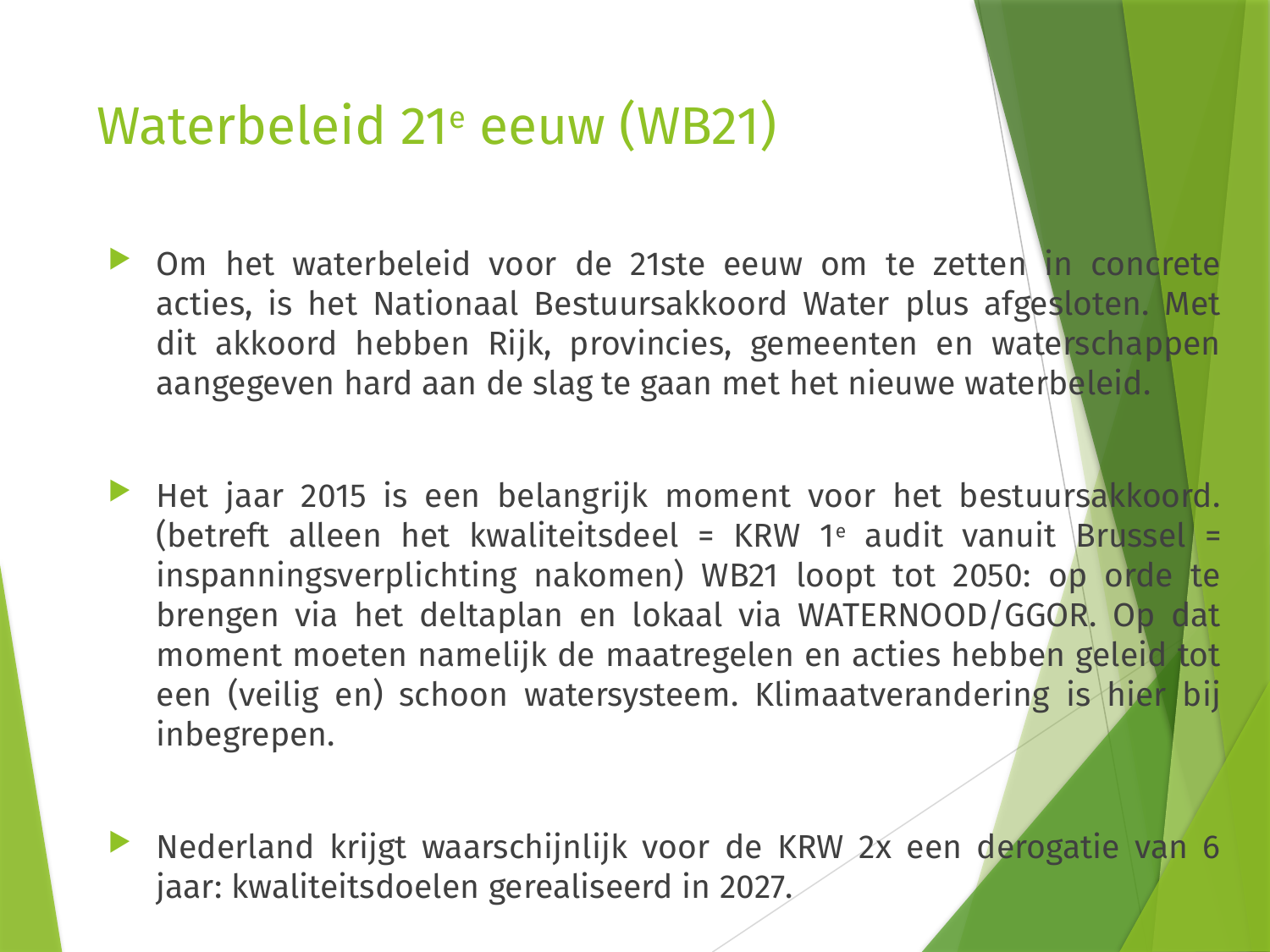

# Waterbeleid 21e eeuw (WB21)
Om het waterbeleid voor de 21ste eeuw om te zetten in concrete acties, is het Nationaal Bestuursakkoord Water plus afgesloten. Met dit akkoord hebben Rijk, provincies, gemeenten en waterschappen aangegeven hard aan de slag te gaan met het nieuwe waterbeleid.

Het jaar 2015 is een belangrijk moment voor het bestuursakkoord. (betreft alleen het kwaliteitsdeel = KRW 1e audit vanuit Brussel = inspanningsverplichting nakomen) WB21 loopt tot 2050: op orde te brengen via het deltaplan en lokaal via WATERNOOD/GGOR. Op dat moment moeten namelijk de maatregelen en acties hebben geleid tot een (veilig en) schoon watersysteem. Klimaatverandering is hier bij inbegrepen.

Nederland krijgt waarschijnlijk voor de KRW 2x een derogatie van 6 jaar: kwaliteitsdoelen gerealiseerd in 2027.